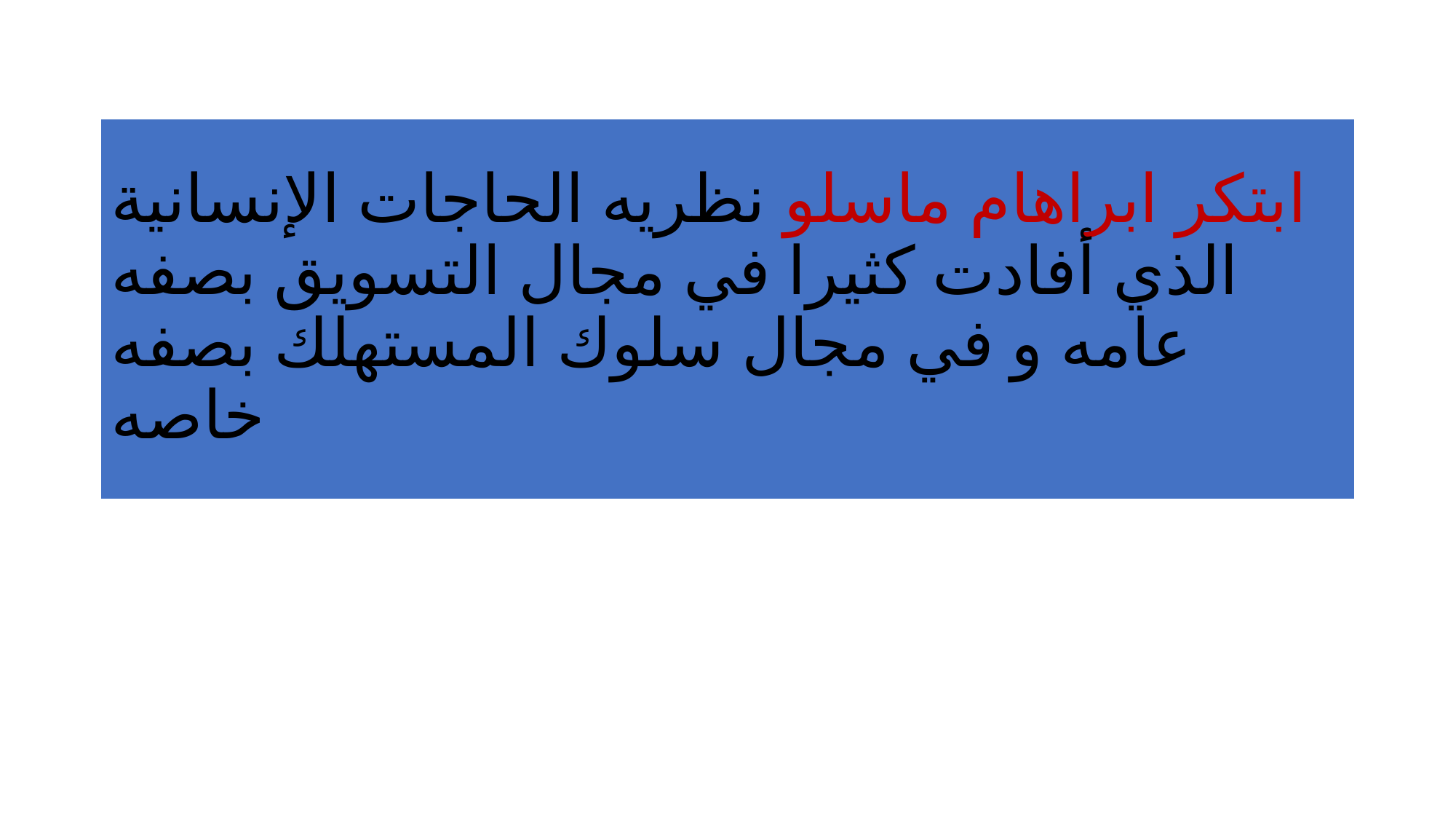

# ابتكر ابراهام ماسلو نظريه الحاجات الإنسانية الذي أفادت كثيرا في مجال التسويق بصفه عامه و في مجال سلوك المستهلك بصفه خاصه